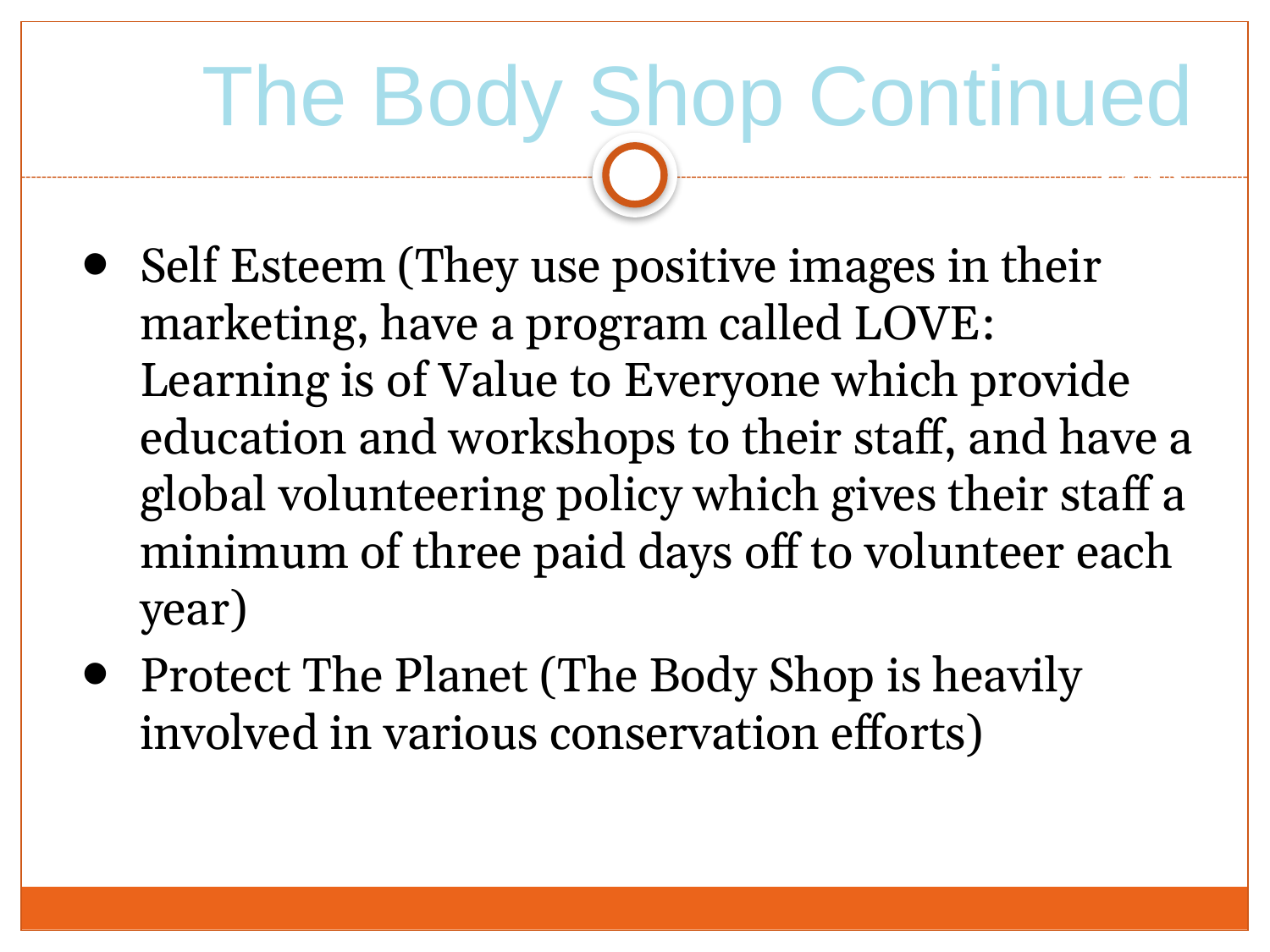

# The Body Shop Continued (2)
Self Esteem (They use positive images in their marketing, have a program called LOVE: Learning is of Value to Everyone which provide education and workshops to their staff, and have a global volunteering policy which gives their staff a minimum of three paid days off to volunteer each year)
Protect The Planet (The Body Shop is heavily involved in various conservation efforts)